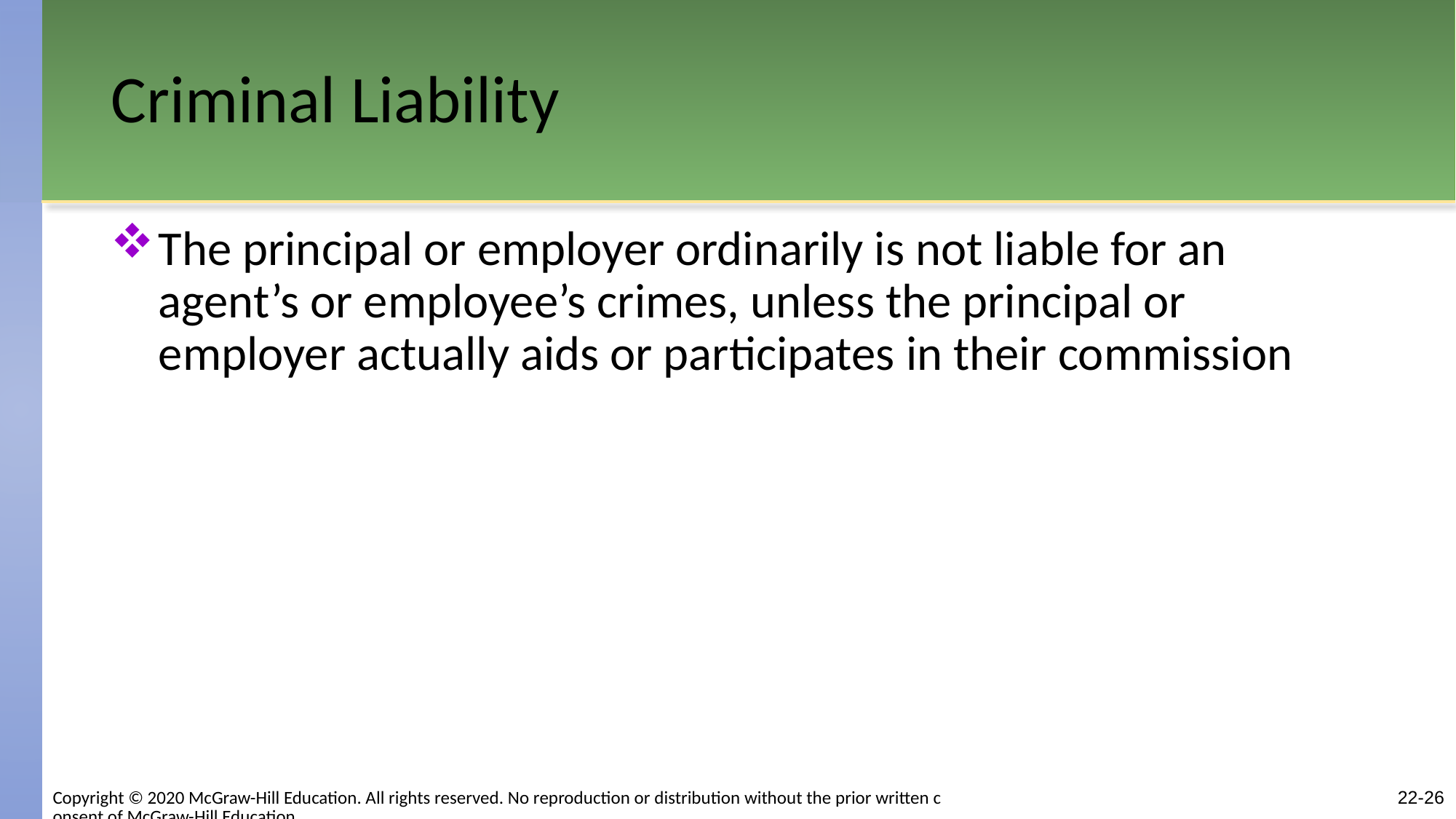

# Criminal Liability
The principal or employer ordinarily is not liable for an agent’s or employee’s crimes, unless the principal or employer actually aids or participates in their commission
22-26
Copyright © 2020 McGraw-Hill Education. All rights reserved. No reproduction or distribution without the prior written consent of McGraw-Hill Education.